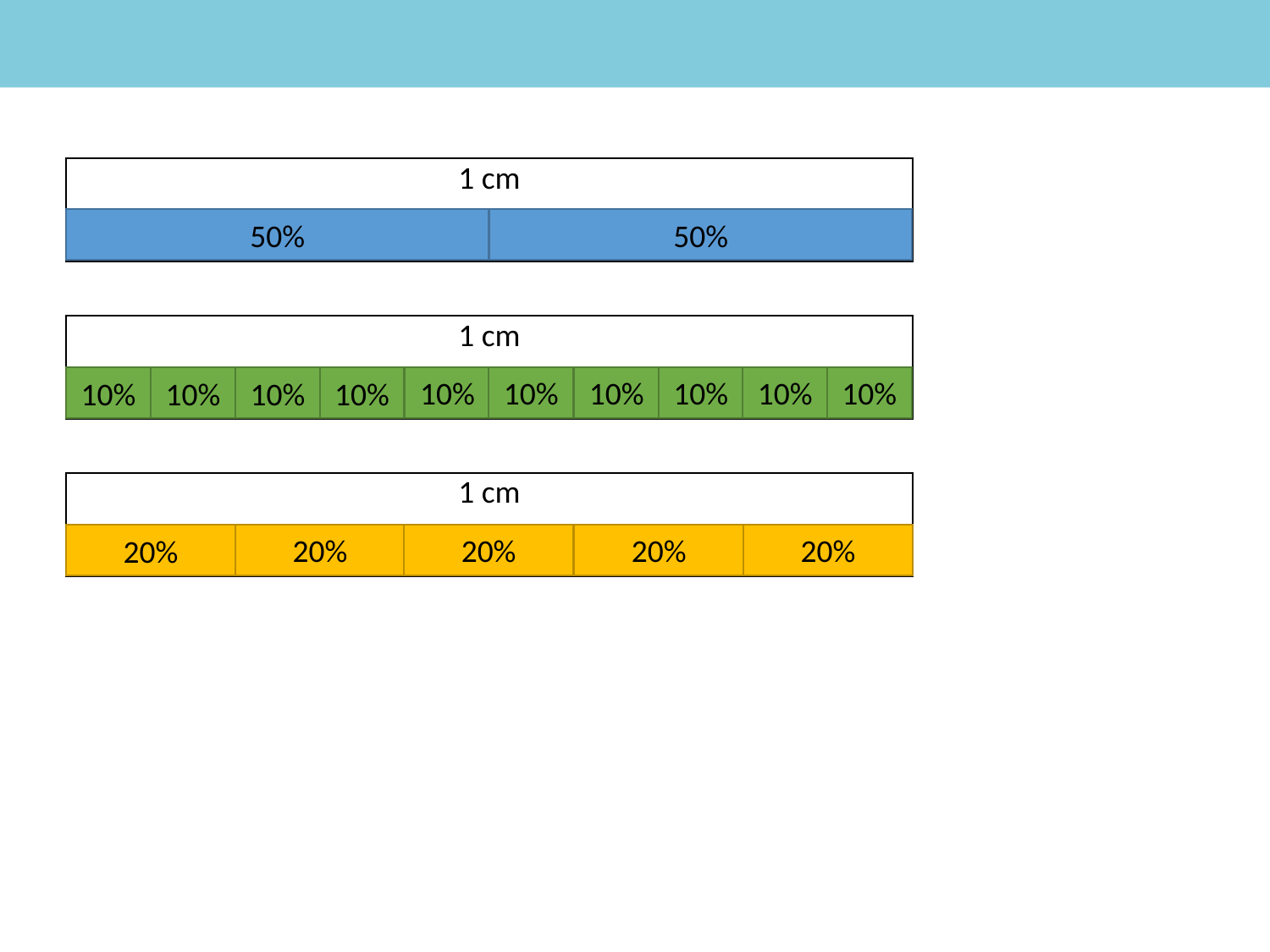

#
| 1 cm |  |
| --- | --- |
|  |  |
50%
50%
| 1 cm |  |  |  |  |  |  |  |  |  |
| --- | --- | --- | --- | --- | --- | --- | --- | --- | --- |
|  |  |  |  |  |  |  |  |  |  |
10%
10%
10%
10%
10%
10%
10%
10%
10%
10%
| 1 cm |  |  |  |  |
| --- | --- | --- | --- | --- |
|  |  |  |  |  |
20%
20%
20%
20%
20%